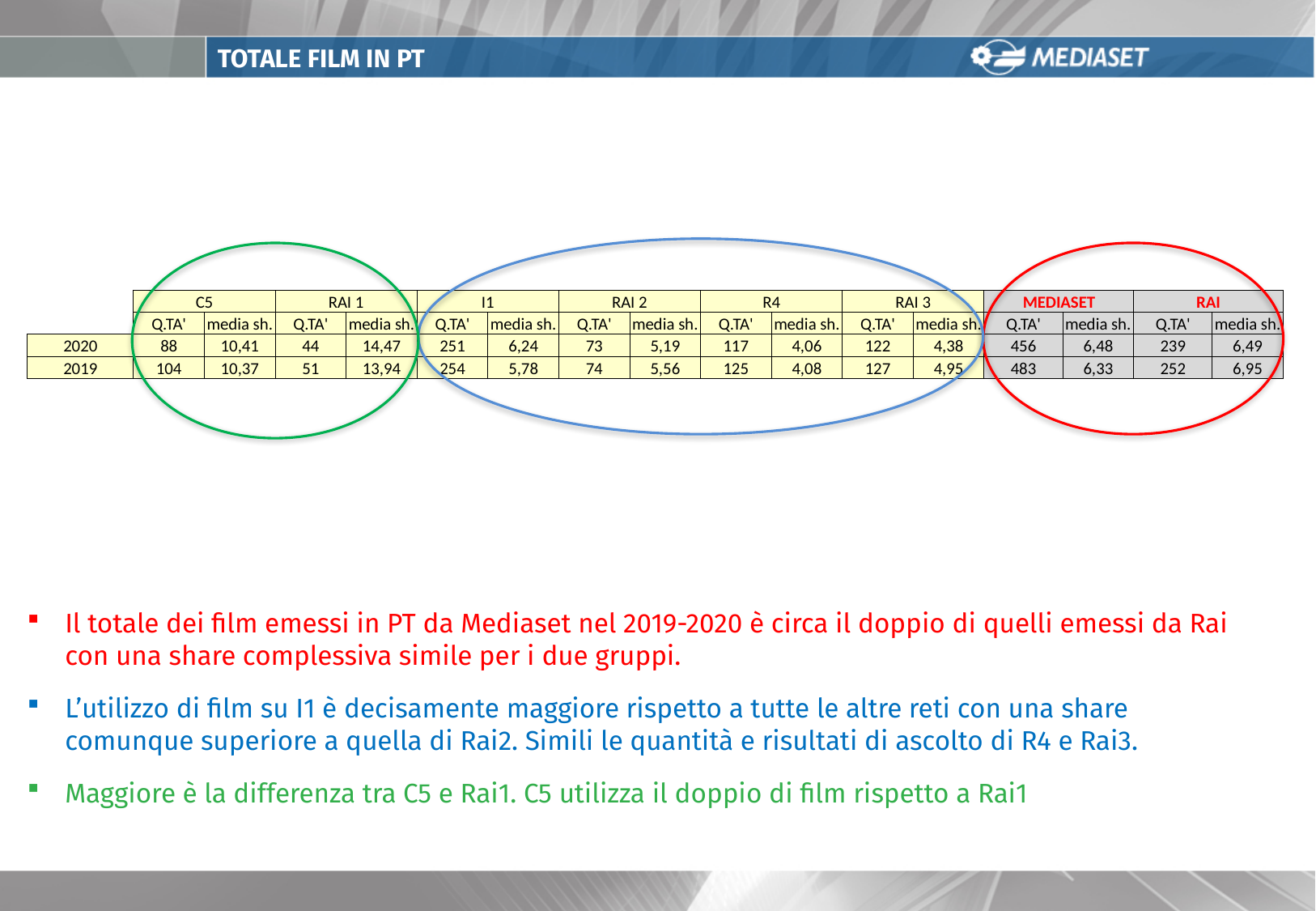

TOTALE FILM IN PT

|  | C5 |  | RAI 1 |  | I1 |  | RAI 2 |  | R4 |  | RAI 3 |  | MEDIASET |  | RAI |  |
| --- | --- | --- | --- | --- | --- | --- | --- | --- | --- | --- | --- | --- | --- | --- | --- | --- |
|  | Q.TA' | media sh. | Q.TA' | media sh. | Q.TA' | media sh. | Q.TA' | media sh. | Q.TA' | media sh. | Q.TA' | media sh. | Q.TA' | media sh. | Q.TA' | media sh. |
| 2020 | 88 | 10,41 | 44 | 14,47 | 251 | 6,24 | 73 | 5,19 | 117 | 4,06 | 122 | 4,38 | 456 | 6,48 | 239 | 6,49 |
| 2019 | 104 | 10,37 | 51 | 13,94 | 254 | 5,78 | 74 | 5,56 | 125 | 4,08 | 127 | 4,95 | 483 | 6,33 | 252 | 6,95 |
Il totale dei film emessi in PT da Mediaset nel 2019-2020 è circa il doppio di quelli emessi da Rai con una share complessiva simile per i due gruppi.
L’utilizzo di film su I1 è decisamente maggiore rispetto a tutte le altre reti con una share comunque superiore a quella di Rai2. Simili le quantità e risultati di ascolto di R4 e Rai3.
Maggiore è la differenza tra C5 e Rai1. C5 utilizza il doppio di film rispetto a Rai1